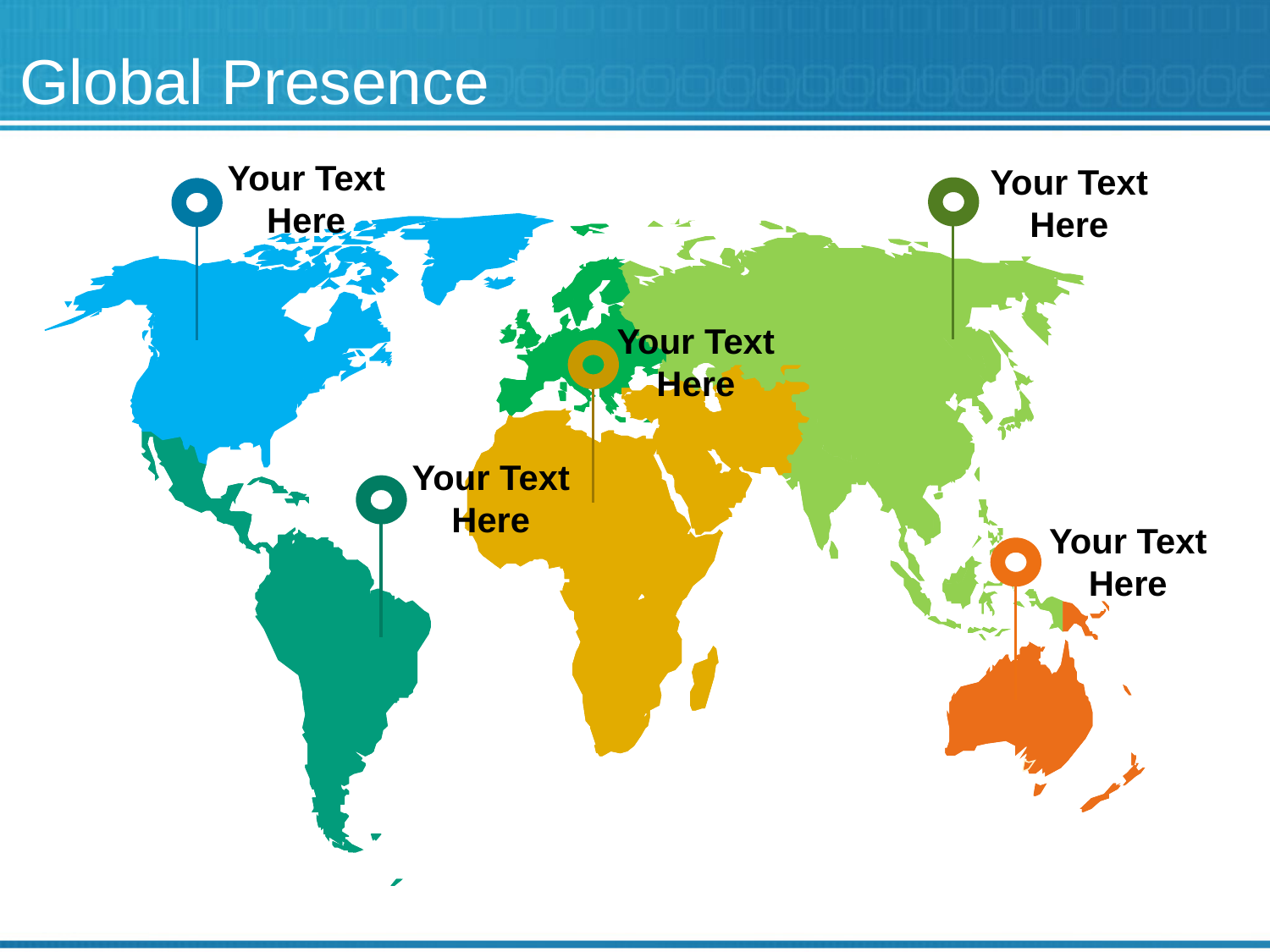

Global Presence

Your Text Here
Your Text Here

Your Text Here

Your Text Here

Your Text Here